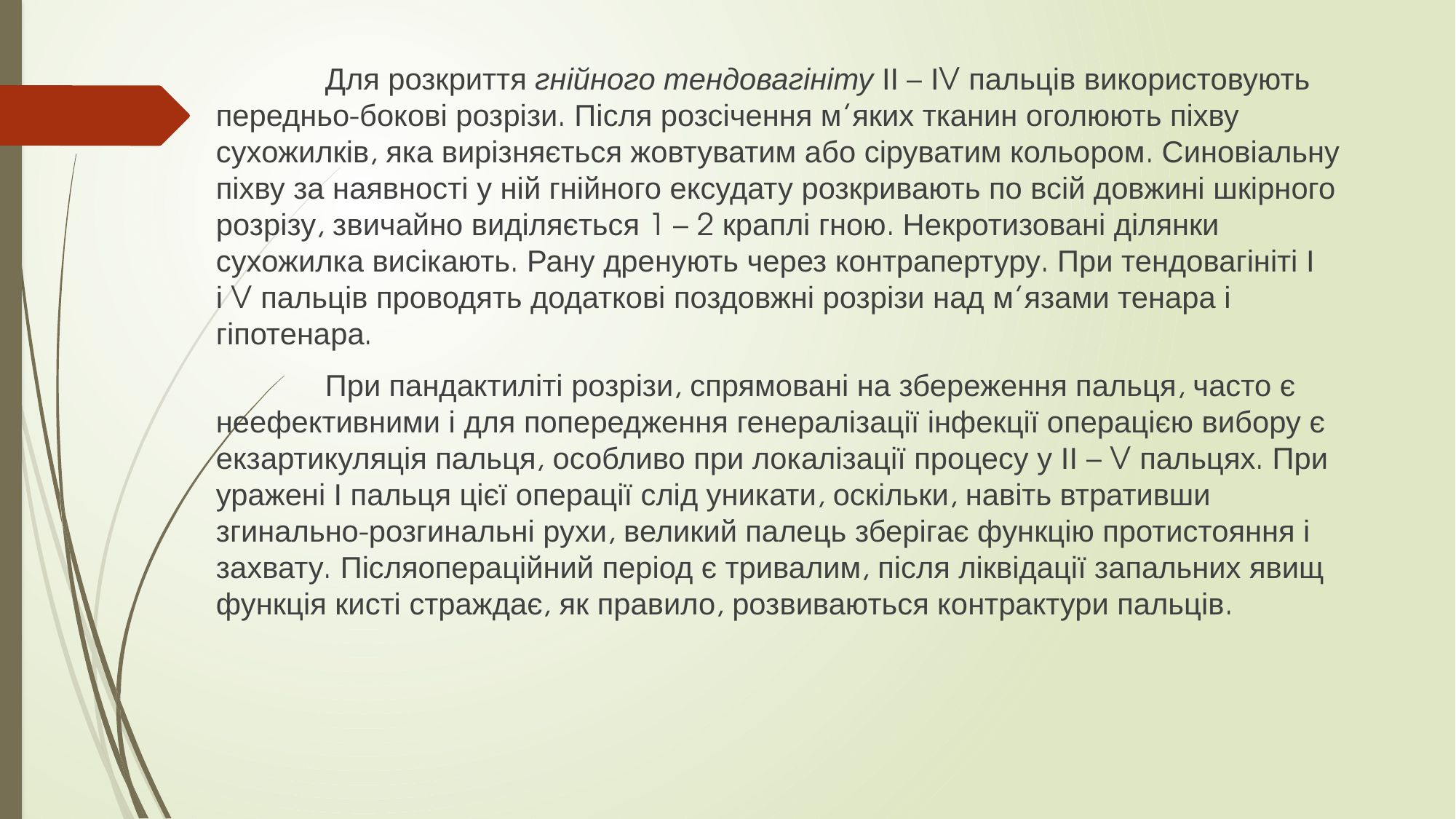

Для розкриття гнійного тендовагініту ІІ – ІV пальців використовують передньо-бокові розрізи. Після розсічення м’яких тканин оголюють піхву сухожилків, яка вирізняється жовтуватим або сіруватим кольором. Синовіальну піхву за наявності у ній гнійного ексудату розкривають по всій довжині шкірного розрізу, звичайно виділяється 1 – 2 краплі гною. Некротизовані ділянки сухожилка висікають. Рану дренують через контрапертуру. При тендовагініті І і V пальців проводять додаткові поздовжні розрізи над м’язами тенара і гіпотенара.
	При пандактиліті розрізи, спрямовані на збереження пальця, часто є неефективними і для попередження генералізації інфекції операцією вибору є екзартикуляція пальця, особливо при локалізації процесу у ІІ – V пальцях. При уражені І пальця цієї операції слід уникати, оскільки, навіть втративши згинально-розгинальні рухи, великий палець зберігає функцію протистояння і захвату. Післяопераційний період є тривалим, після ліквідації запальних явищ функція кисті страждає, як правило, розвиваються контрактури пальців.